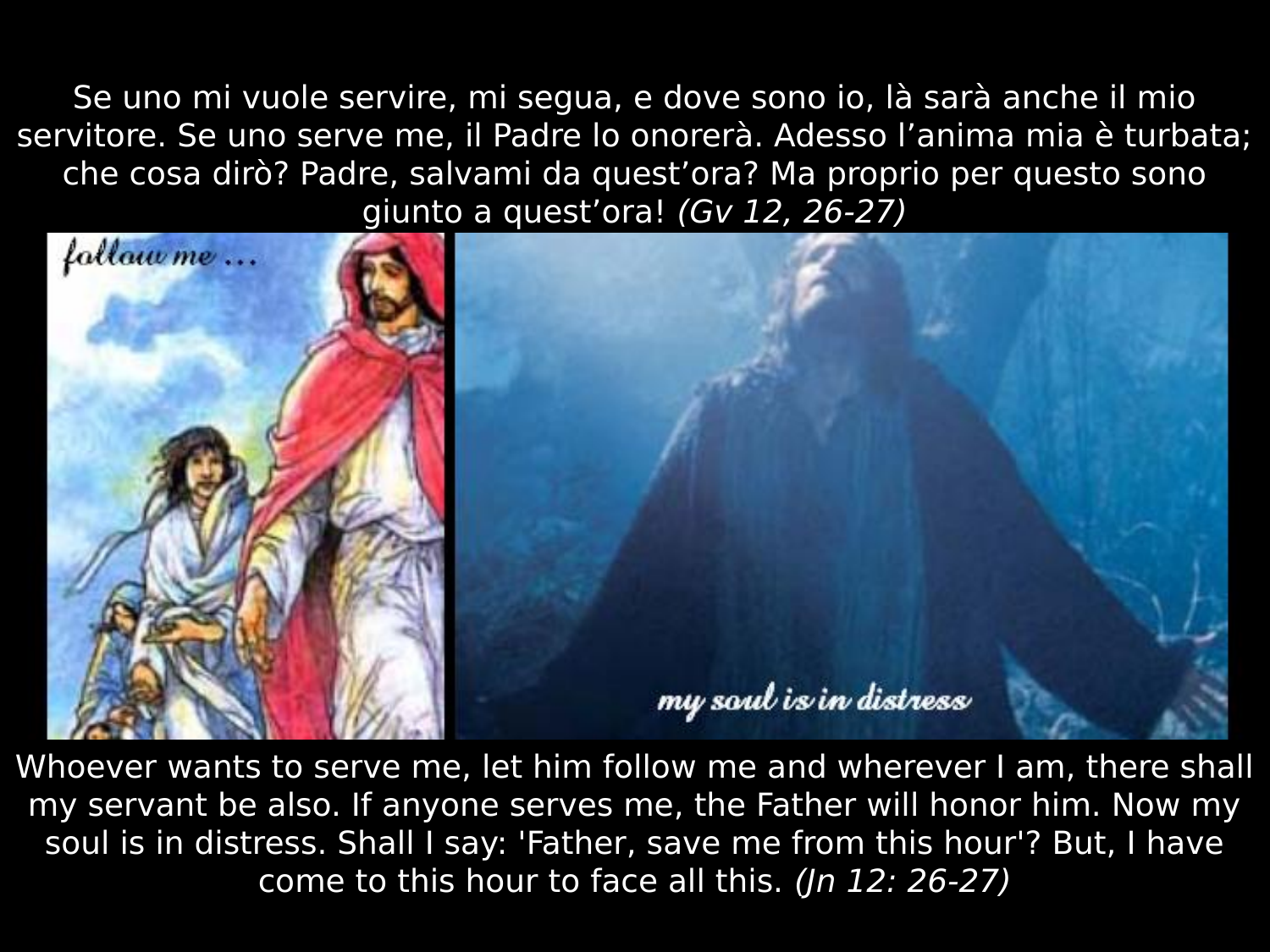

# Se uno mi vuole servire, mi segua, e dove sono io, là sarà anche il mio servitore. Se uno serve me, il Padre lo onorerà. Adesso l’anima mia è turbata; che cosa dirò? Padre, salvami da quest’ora? Ma proprio per questo sono giunto a quest’ora! (Gv 12, 26-27)
Whoever wants to serve me, let him follow me and wherever I am, there shall my servant be also. If anyone serves me, the Father will honor him. Now my soul is in distress. Shall I say: 'Father, save me from this hour'? But, I have come to this hour to face all this. (Jn 12: 26-27)